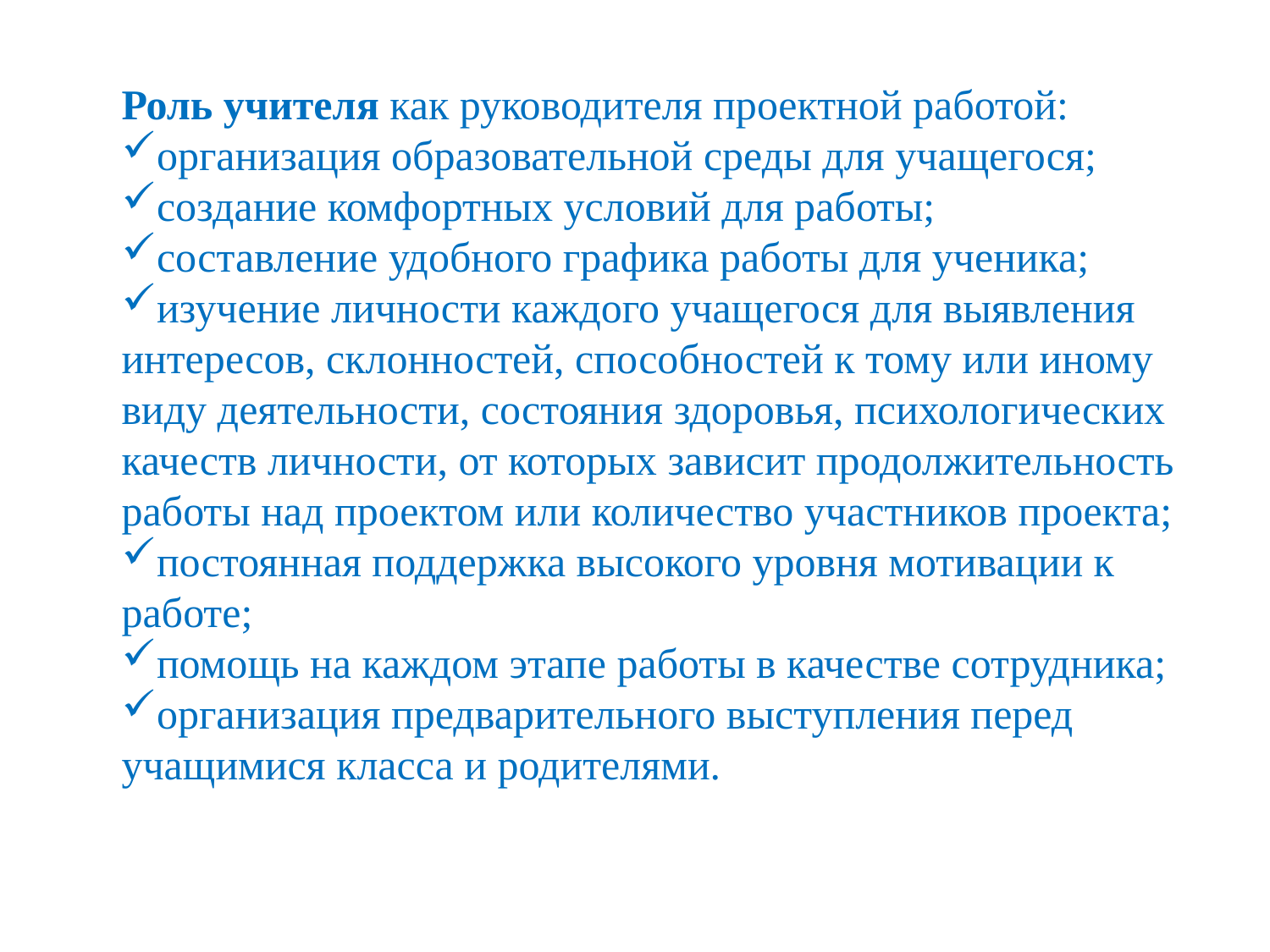

Роль учителя как руководителя проектной работой:
организация образовательной среды для учащегося;
создание комфортных условий для работы;
составление удобного графика работы для ученика;
изучение личности каждого учащегося для выявления интересов, склонностей, способностей к тому или иному виду деятельности, состояния здоровья, психологических качеств личности, от которых зависит продолжительность работы над проектом или количество участников проекта;
постоянная поддержка высокого уровня мотивации к работе;
помощь на каждом этапе работы в качестве сотрудника;
организация предварительного выступления перед учащимися класса и родителями.